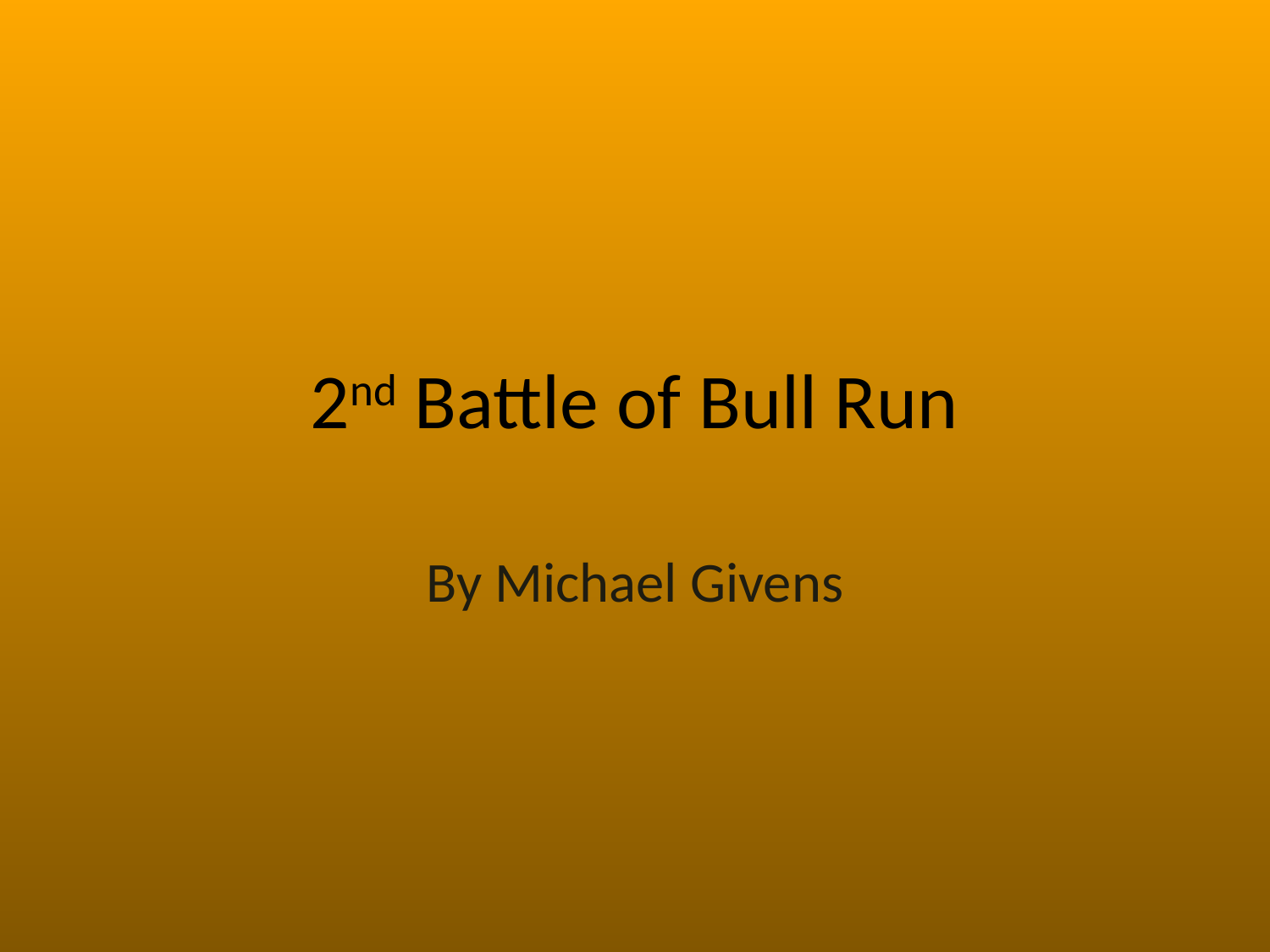

# 2nd Battle of Bull Run
By Michael Givens